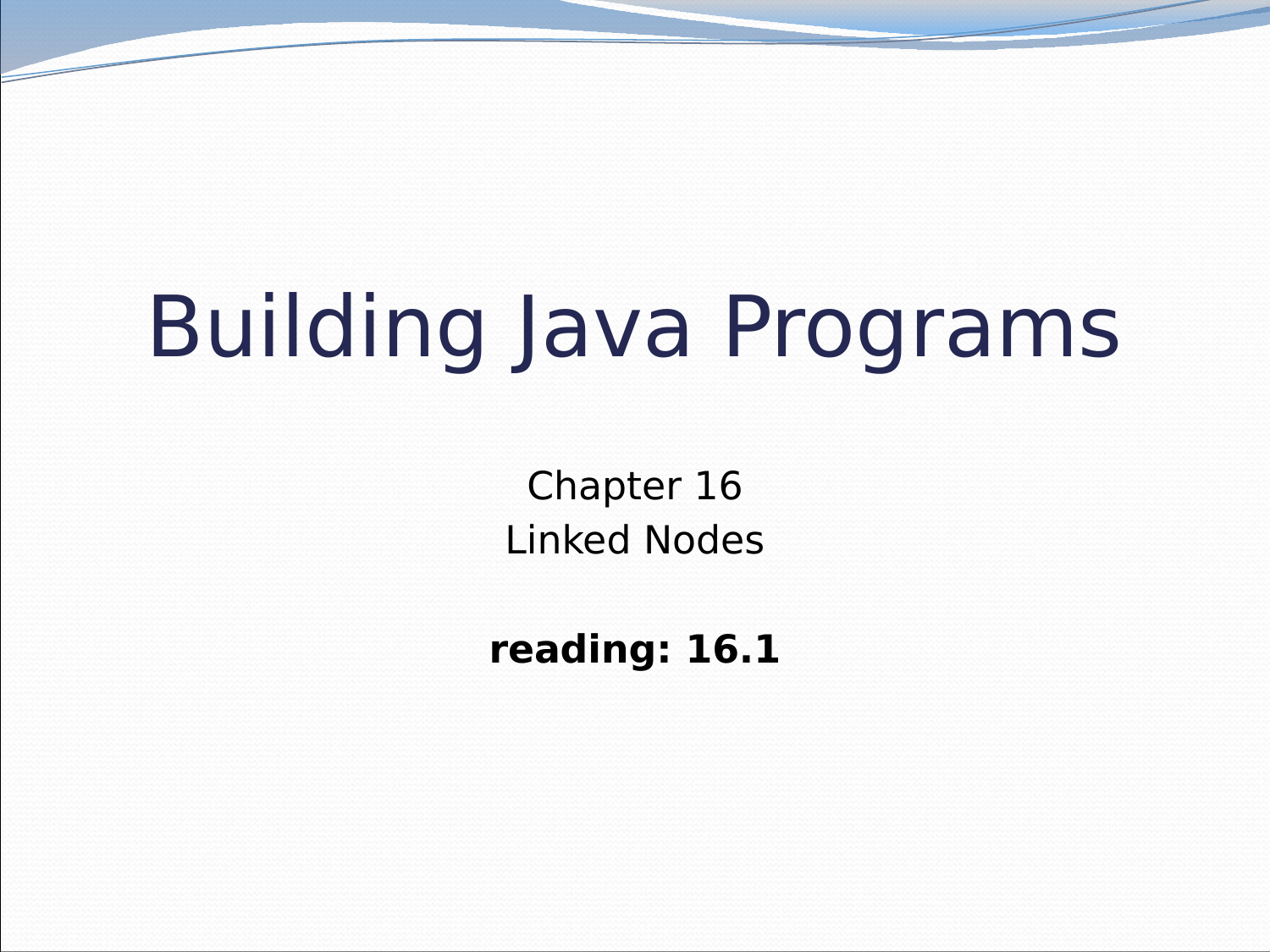

# Building Java Programs
Chapter 16
Linked Nodes

reading: 16.1